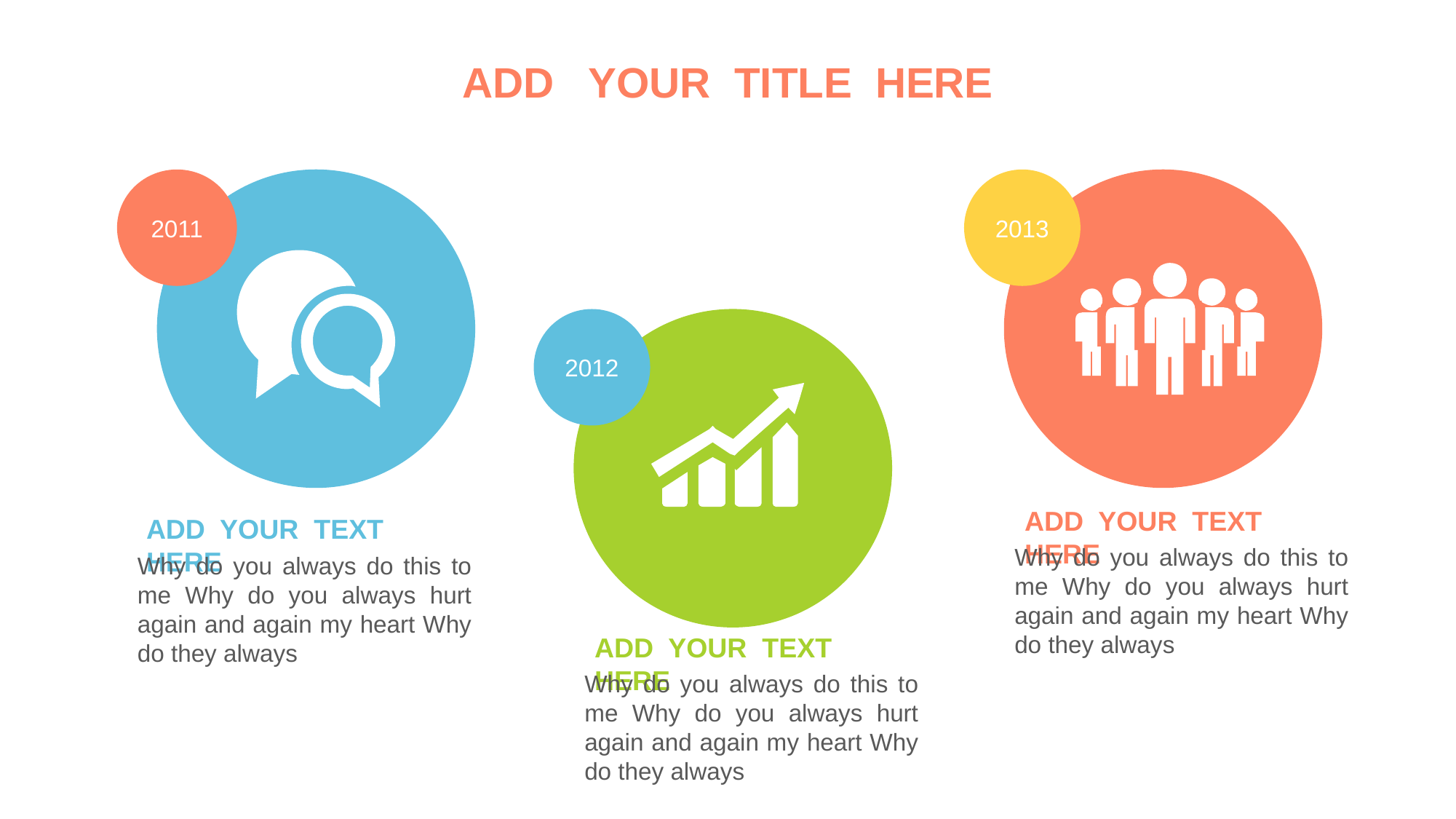

ADD   YOUR  TITLE  HERE
2011

2013

2012

ADD  YOUR  TEXT  HERE
ADD  YOUR  TEXT  HERE
Why do you always do this to me Why do you always hurt again and again my heart Why do they always
Why do you always do this to me Why do you always hurt again and again my heart Why do they always
ADD  YOUR  TEXT  HERE
Why do you always do this to me Why do you always hurt again and again my heart Why do they always